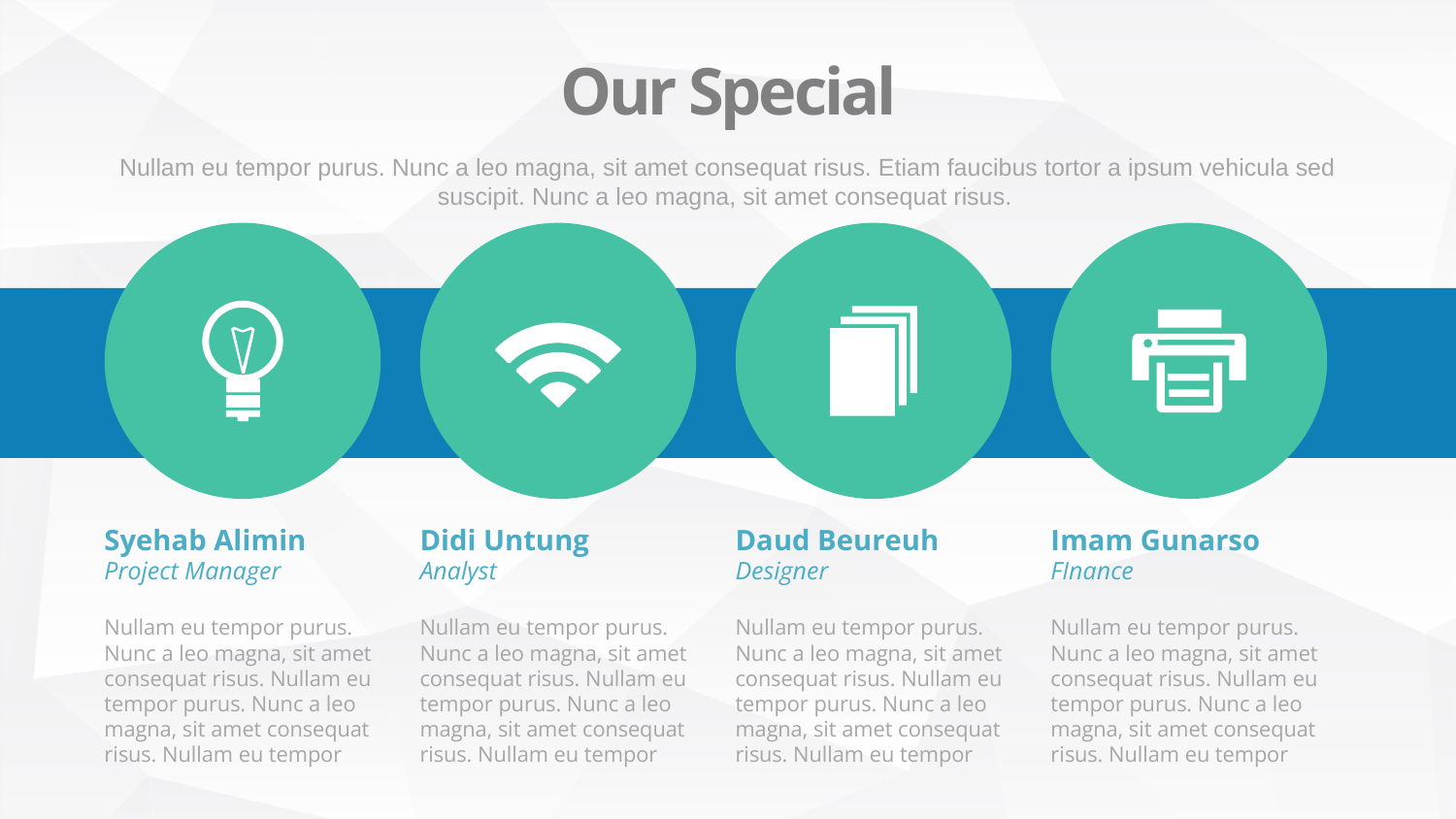

Our Special
Nullam eu tempor purus. Nunc a leo magna, sit amet consequat risus. Etiam faucibus tortor a ipsum vehicula sed suscipit. Nunc a leo magna, sit amet consequat risus.

Syehab Alimin
Project Manager

Nullam eu tempor purus. Nunc a leo magna, sit amet consequat risus. Nullam eu tempor purus. Nunc a leo magna, sit amet consequat risus. Nullam eu tempor
Didi Untung
Analyst

Nullam eu tempor purus. Nunc a leo magna, sit amet consequat risus. Nullam eu tempor purus. Nunc a leo magna, sit amet consequat risus. Nullam eu tempor
Daud Beureuh
Designer

Nullam eu tempor purus. Nunc a leo magna, sit amet consequat risus. Nullam eu tempor purus. Nunc a leo magna, sit amet consequat risus. Nullam eu tempor
Imam Gunarso
FInance

Nullam eu tempor purus. Nunc a leo magna, sit amet consequat risus. Nullam eu tempor purus. Nunc a leo magna, sit amet consequat risus. Nullam eu tempor